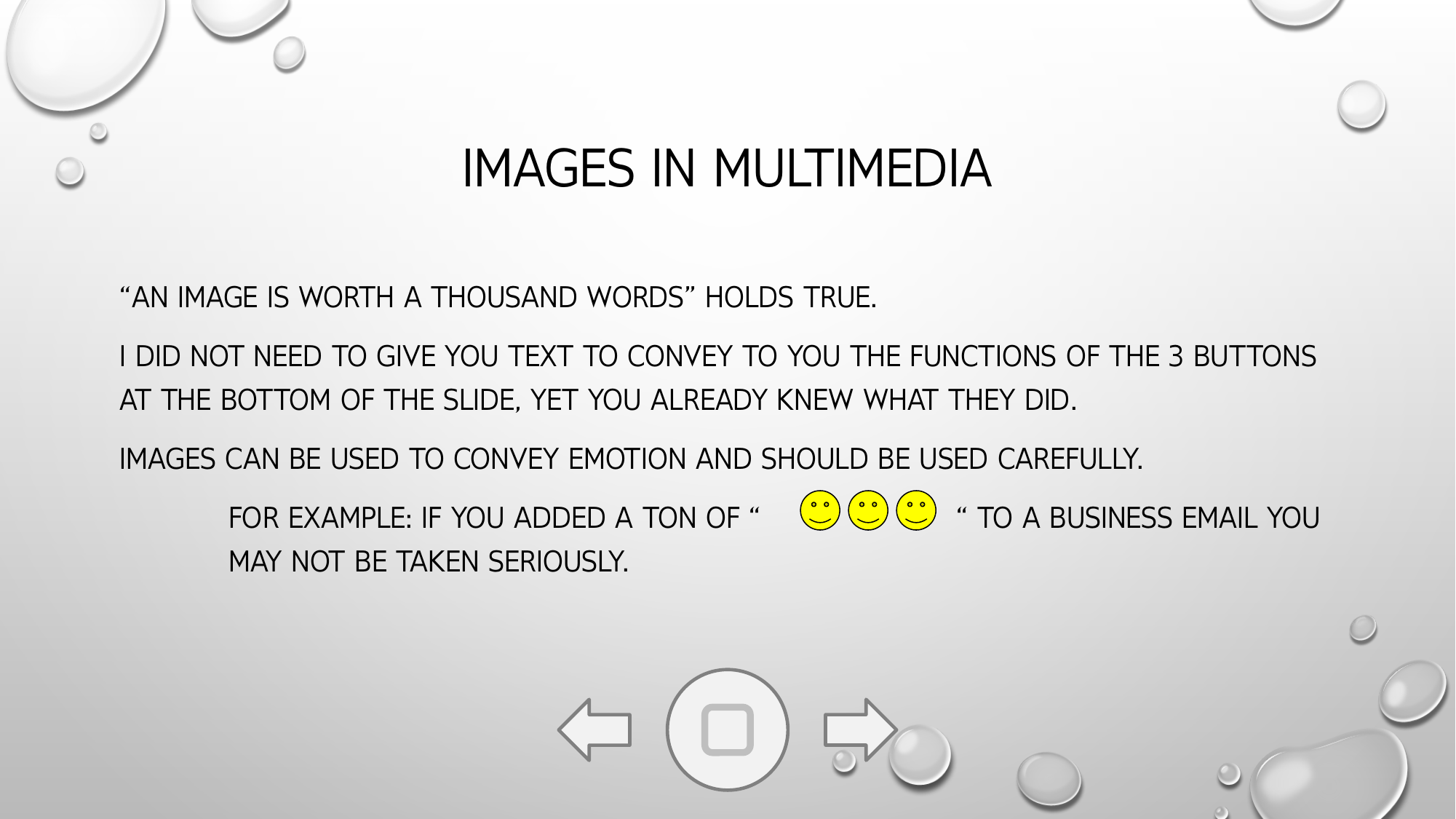

# Images in multimedia
“An image is worth a thousand words” holds true.
I did not need to give you text to convey to you the functions of the 3 buttons at the bottom of the slide, yet you already knew what they did.
Images can be used to convey emotion and should be used carefully.
	For example: if you added a ton of “    	        “ to a business email you 	may not be taken seriously.